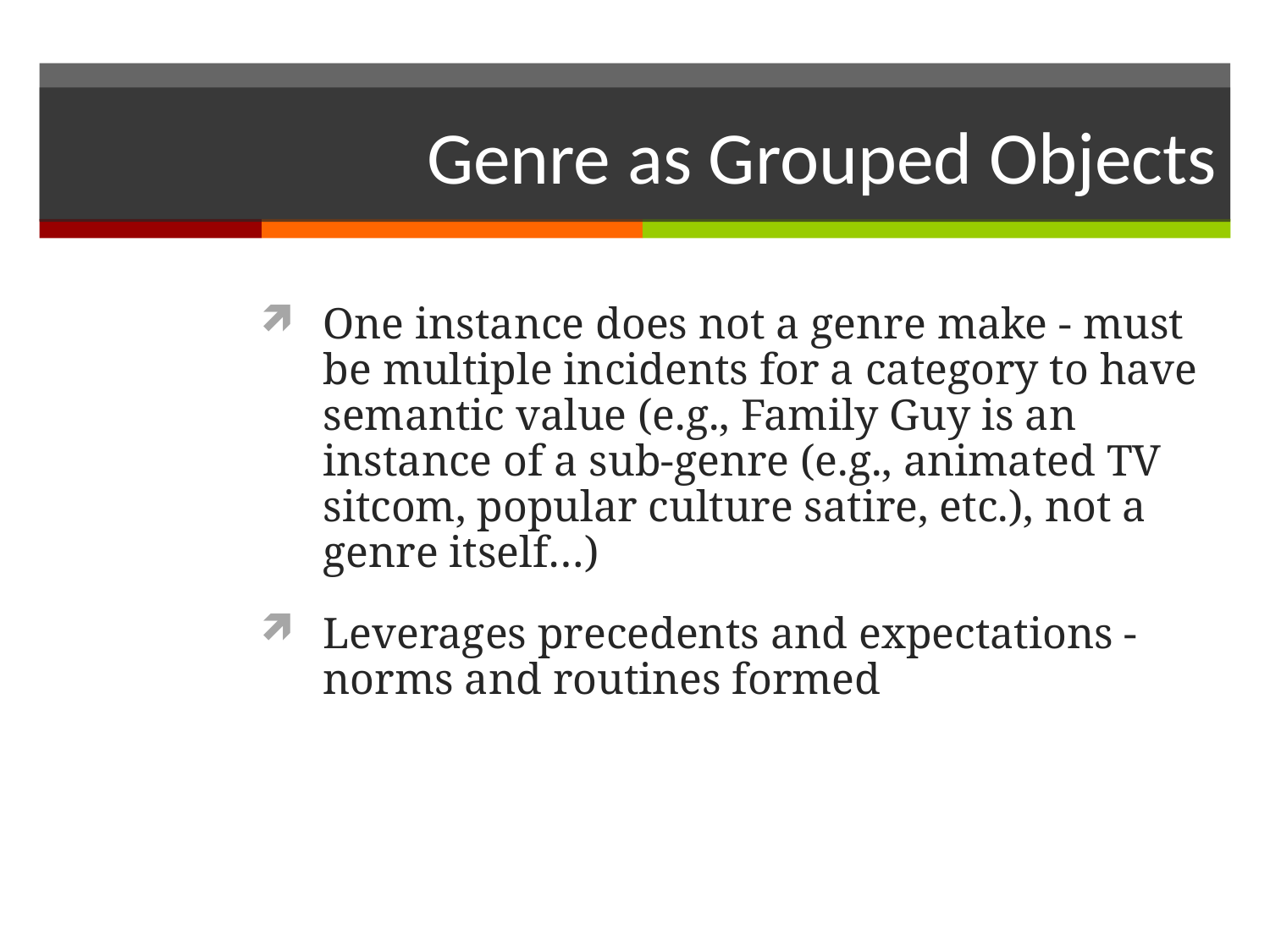

# Genre as Grouped Objects
One instance does not a genre make - must be multiple incidents for a category to have semantic value (e.g., Family Guy is an instance of a sub-genre (e.g., animated TV sitcom, popular culture satire, etc.), not a genre itself…)
Leverages precedents and expectations - norms and routines formed